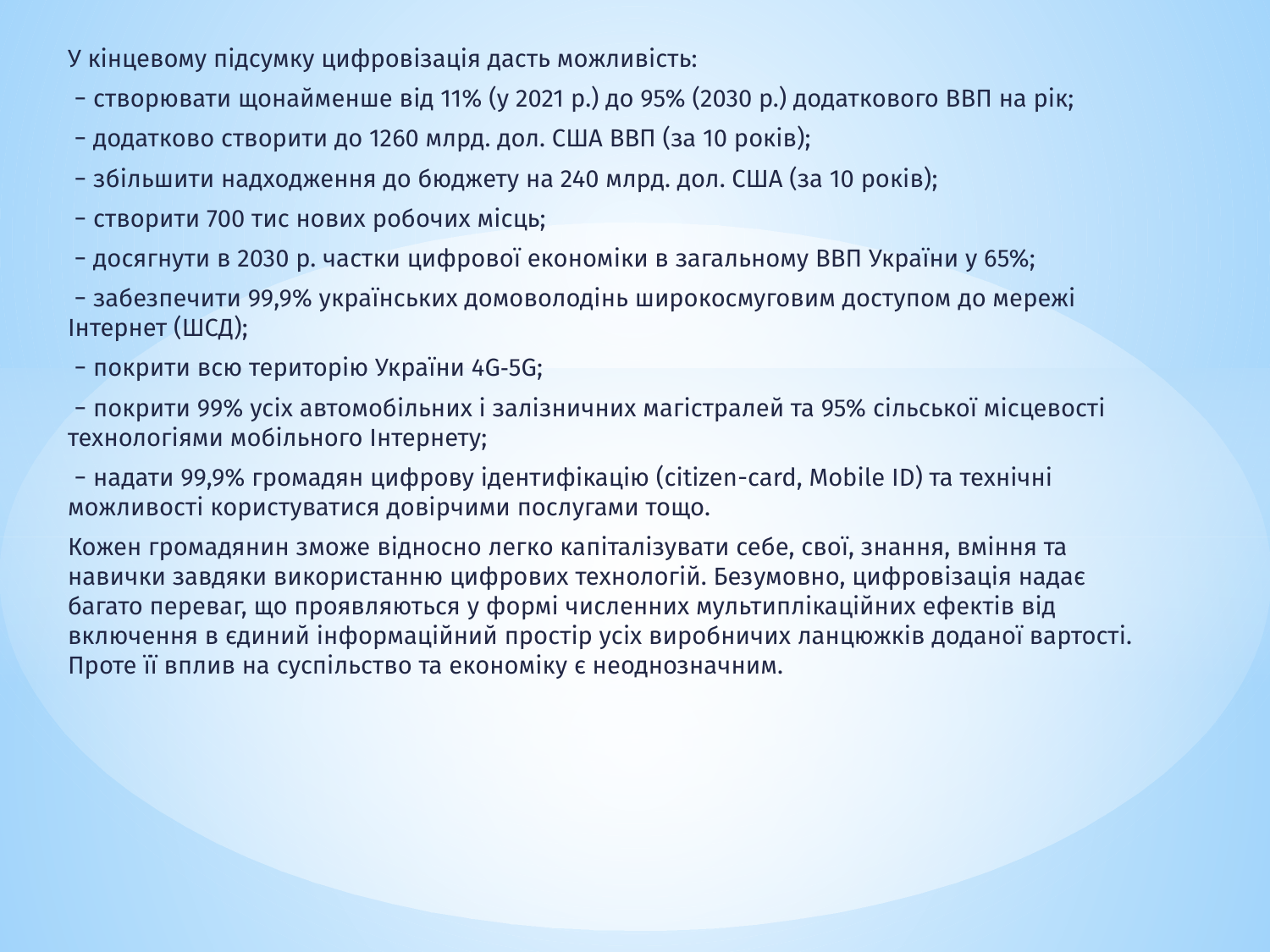

У кінцевому підсумку цифровізація дасть можливість:
 − створювати щонайменше від 11% (у 2021 р.) до 95% (2030 р.) додаткового ВВП на рік;
 − додатково створити до 1260 млрд. дол. США ВВП (за 10 років);
 − збільшити надходження до бюджету на 240 млрд. дол. США (за 10 років);
 − створити 700 тис нових робочих місць;
 − досягнути в 2030 р. частки цифрової економіки в загальному ВВП України у 65%;
 − забезпечити 99,9% українських домоволодінь широкосмуговим доступом до мережі Інтернет (ШСД);
 − покрити всю територію України 4G‑5G;
 − покрити 99% усіх автомобільних і залізничних магістралей та 95% сільської місцевості технологіями мобільного Інтернету;
 − надати 99,9% громадян цифрову ідентифікацію (citizen-card, Mobile ID) та технічні можливості користуватися довірчими послугами тощо.
Кожен громадянин зможе відносно легко капіталізувати себе, свої, знання, вміння та навички завдяки використанню цифрових технологій. Безумовно, цифровізація надає багато переваг, що проявляються у формі численних мультиплікаційних ефектів від включення в єдиний інформаційний простір усіх виробничих ланцюжків доданої вартості. Проте її вплив на суспільство та економіку є неоднозначним.